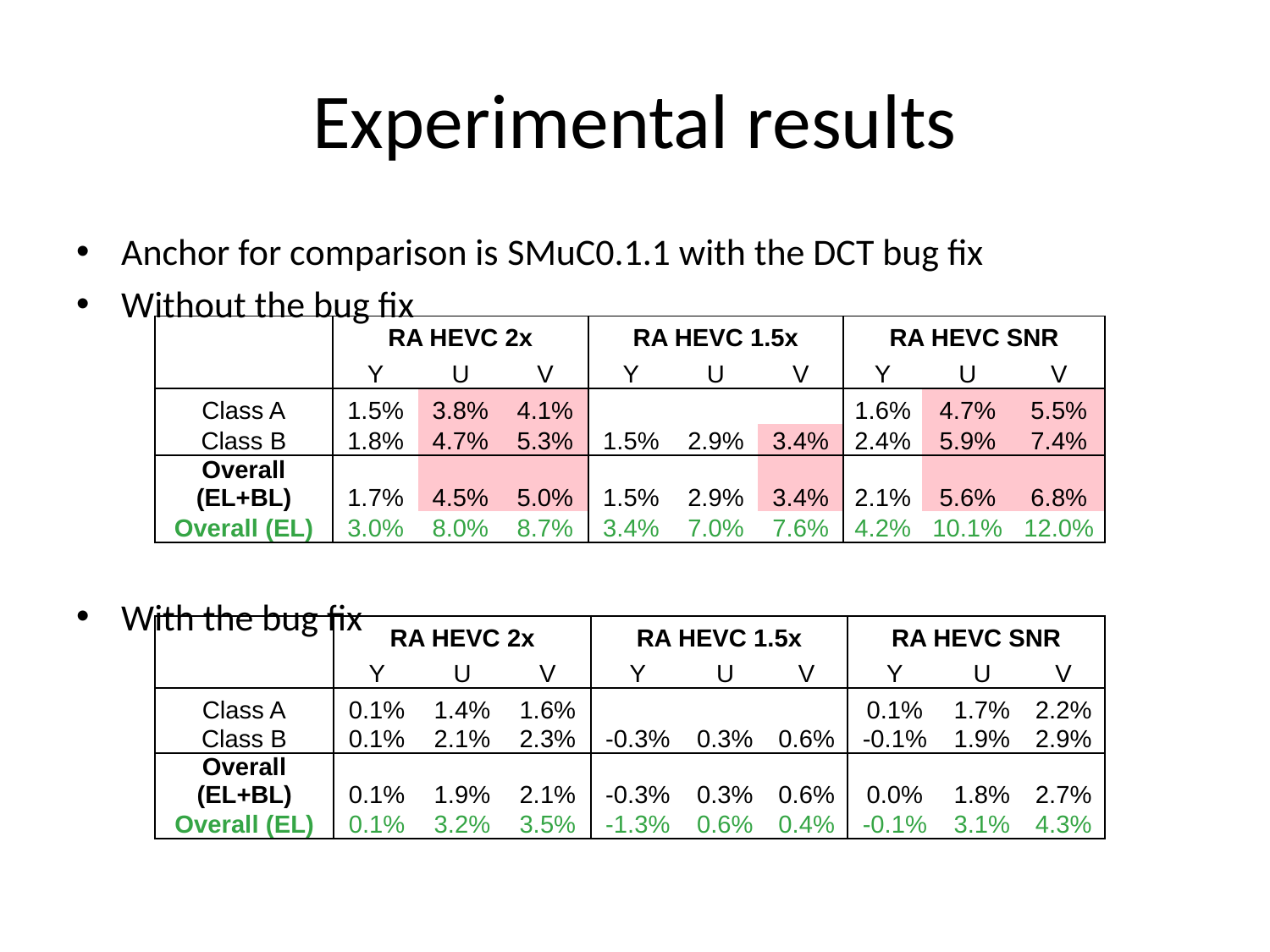

# Experimental results
Anchor for comparison is SMuC0.1.1 with the DCT bug fix
Without the bug fix

With the bug fix

|  | RA HEVC 2x |  |  | RA HEVC 1.5x |  |  | RA HEVC SNR |  |  |
| --- | --- | --- | --- | --- | --- | --- | --- | --- | --- |
|  | Y | U | V | Y | U | V | Y | U | V |
| Class A | 1.5% | 3.8% | 4.1% |  |  |  | 1.6% | 4.7% | 5.5% |
| Class B | 1.8% | 4.7% | 5.3% | 1.5% | 2.9% | 3.4% | 2.4% | 5.9% | 7.4% |
| Overall (EL+BL) | 1.7% | 4.5% | 5.0% | 1.5% | 2.9% | 3.4% | 2.1% | 5.6% | 6.8% |
| Overall (EL) | 3.0% | 8.0% | 8.7% | 3.4% | 7.0% | 7.6% | 4.2% | 10.1% | 12.0% |
|  | RA HEVC 2x |  |  | RA HEVC 1.5x |  |  | RA HEVC SNR |  |  |
| --- | --- | --- | --- | --- | --- | --- | --- | --- | --- |
|  | Y | U | V | Y | U | V | Y | U | V |
| Class A | 0.1% | 1.4% | 1.6% |  |  |  | 0.1% | 1.7% | 2.2% |
| Class B | 0.1% | 2.1% | 2.3% | -0.3% | 0.3% | 0.6% | -0.1% | 1.9% | 2.9% |
| Overall (EL+BL) | 0.1% | 1.9% | 2.1% | -0.3% | 0.3% | 0.6% | 0.0% | 1.8% | 2.7% |
| Overall (EL) | 0.1% | 3.2% | 3.5% | -1.3% | 0.6% | 0.4% | -0.1% | 3.1% | 4.3% |